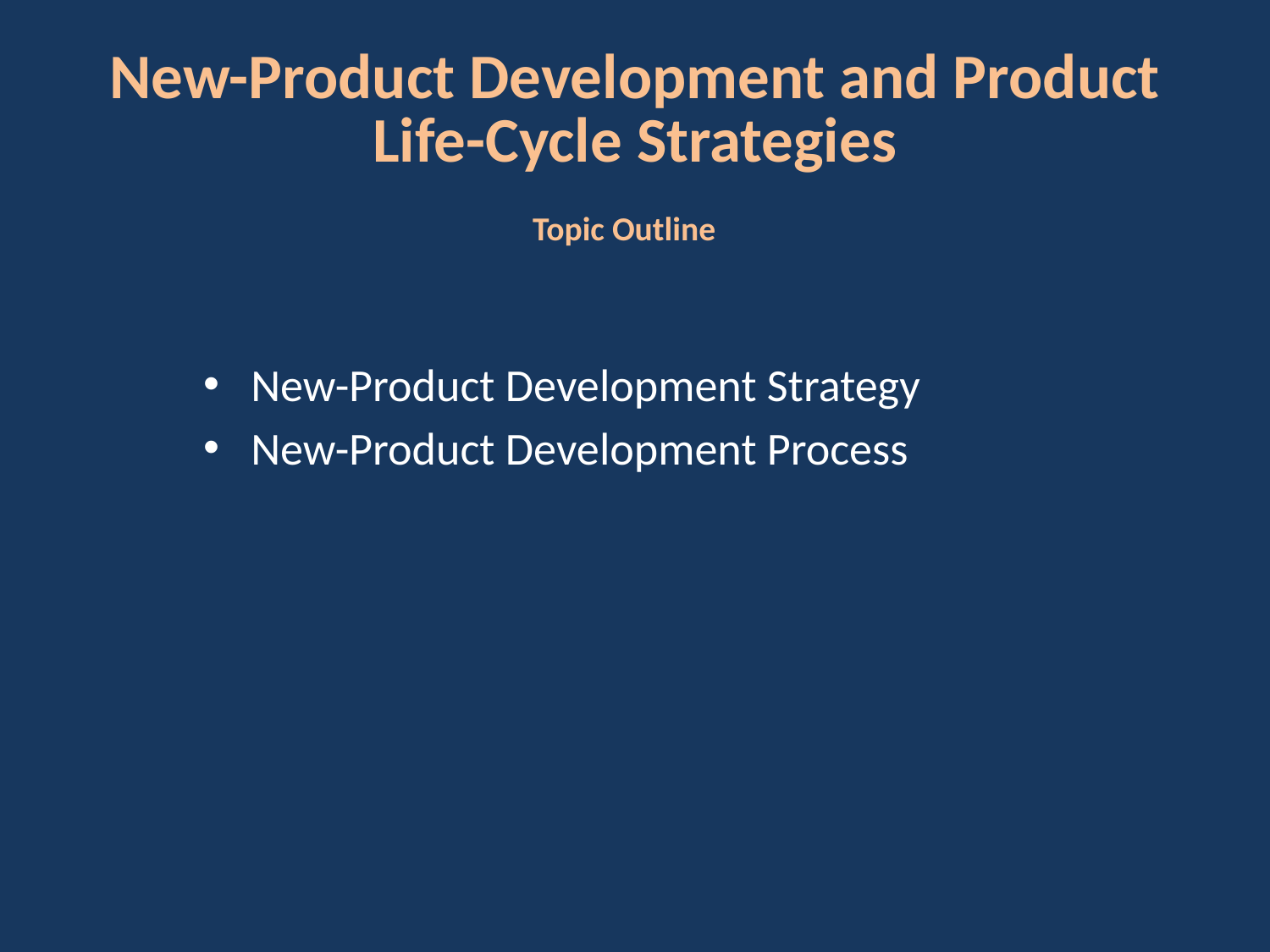

# New-Product Development and Product Life-Cycle Strategies
Topic Outline
New-Product Development Strategy
New-Product Development Process